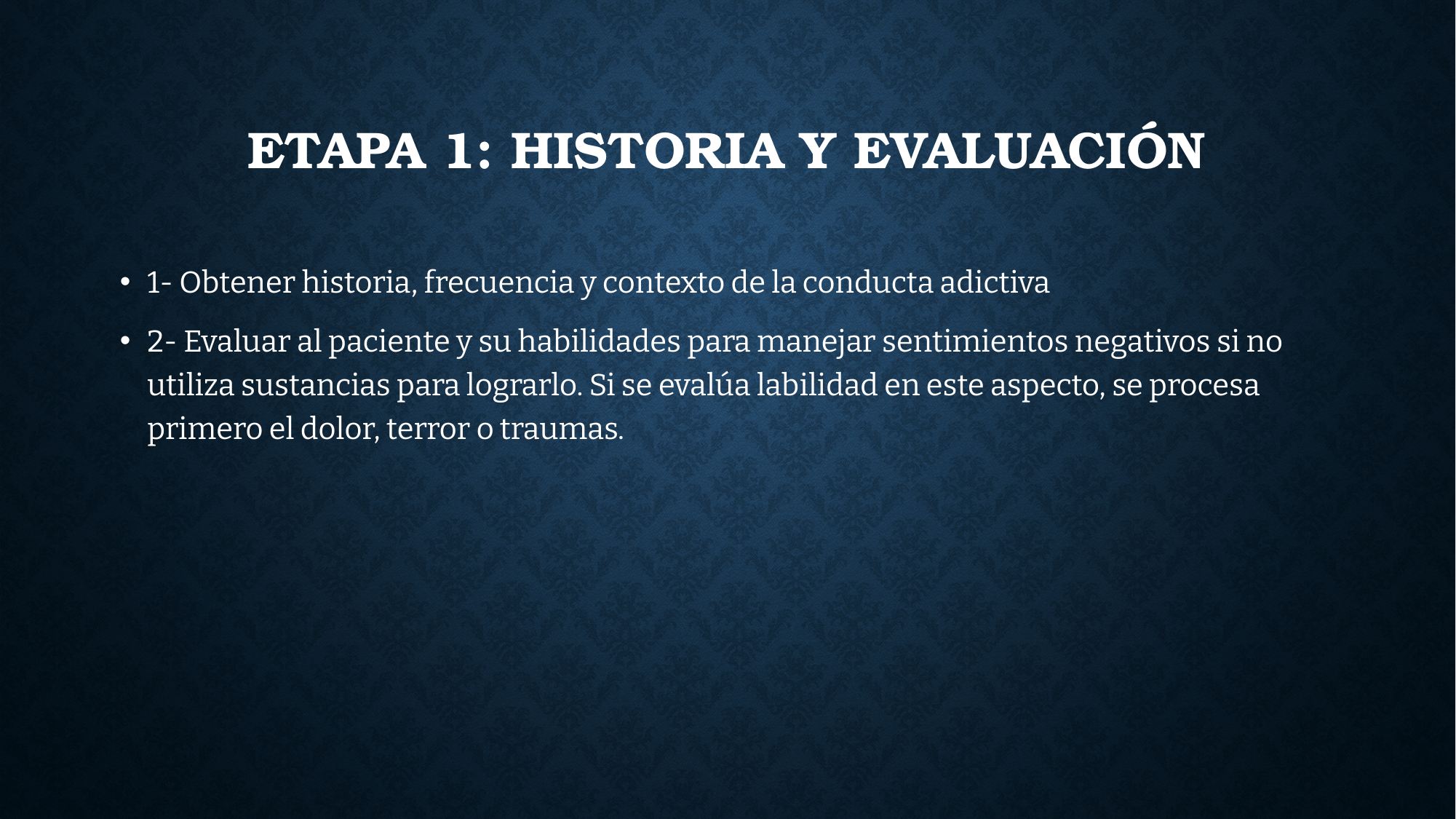

# Etapa 1: historia y evaluación
1- Obtener historia, frecuencia y contexto de la conducta adictiva
2- Evaluar al paciente y su habilidades para manejar sentimientos negativos si no utiliza sustancias para lograrlo. Si se evalúa labilidad en este aspecto, se procesa primero el dolor, terror o traumas.